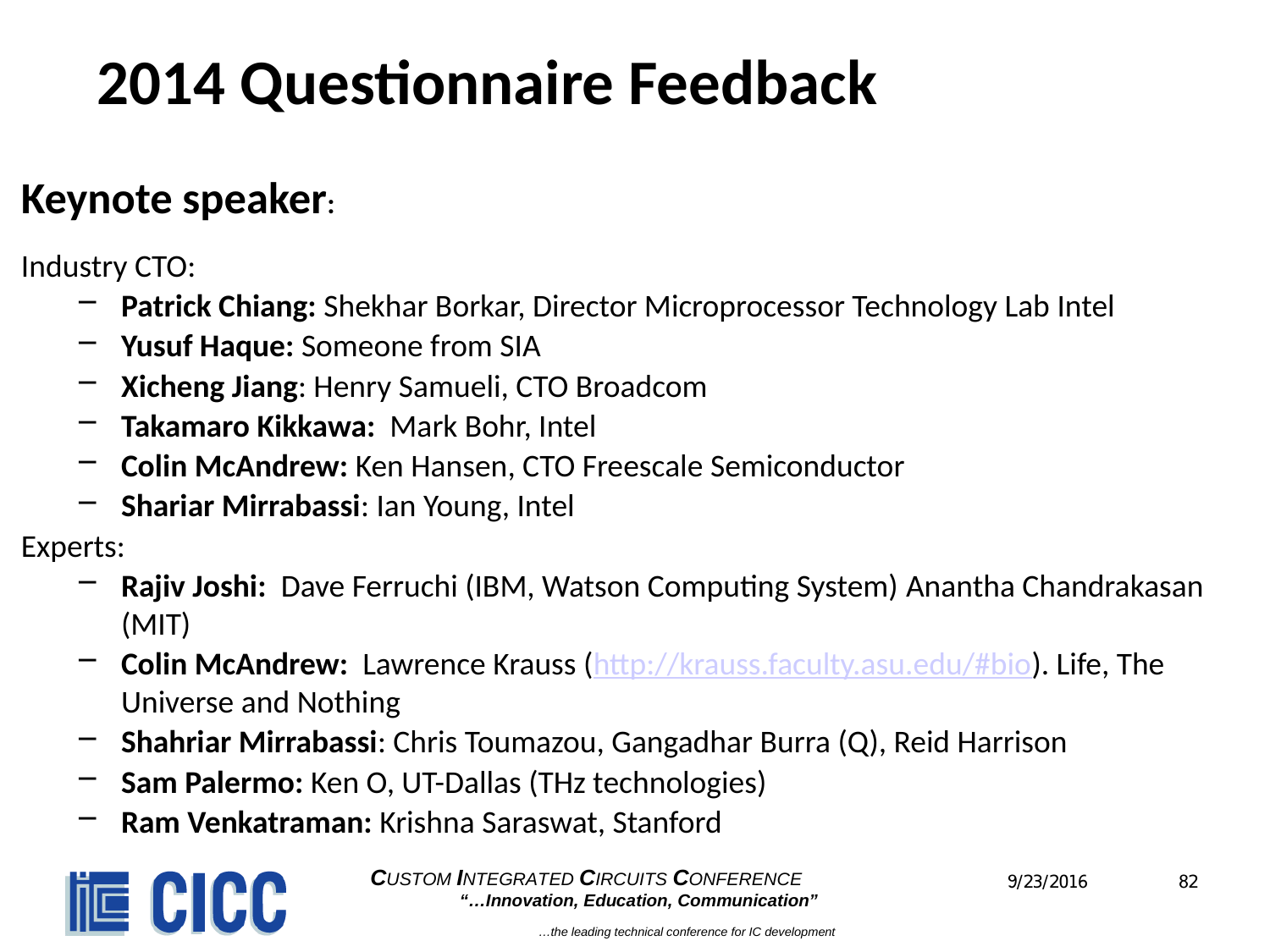

# 2014 Questionnaire Feedback
Keynote speaker:

Industry CTO:
Patrick Chiang: Shekhar Borkar, Director Microprocessor Technology Lab Intel
Yusuf Haque: Someone from SIA
Xicheng Jiang: Henry Samueli, CTO Broadcom
Takamaro Kikkawa:  Mark Bohr, Intel
Colin McAndrew: Ken Hansen, CTO Freescale Semiconductor
Shariar Mirrabassi: Ian Young, Intel
Experts:
Rajiv Joshi:  Dave Ferruchi (IBM, Watson Computing System) Anantha Chandrakasan (MIT)
Colin McAndrew:  Lawrence Krauss (http://krauss.faculty.asu.edu/#bio). Life, The Universe and Nothing
Shahriar Mirrabassi: Chris Toumazou, Gangadhar Burra (Q), Reid Harrison
Sam Palermo: Ken O, UT-Dallas (THz technologies)
Ram Venkatraman: Krishna Saraswat, Stanford